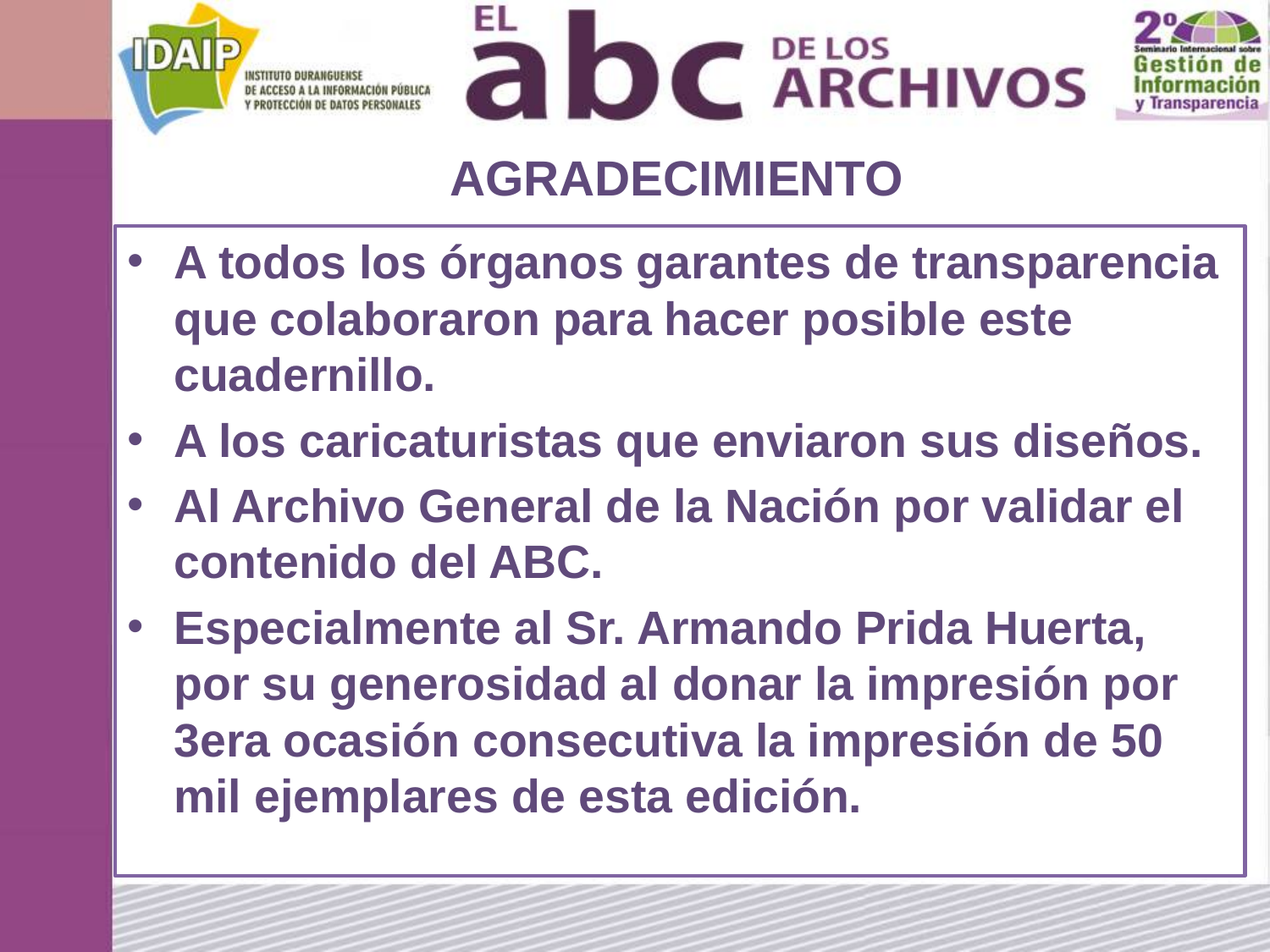

# AGRADECIMIENTO
A todos los órganos garantes de transparencia que colaboraron para hacer posible este cuadernillo.
A los caricaturistas que enviaron sus diseños.
Al Archivo General de la Nación por validar el contenido del ABC.
Especialmente al Sr. Armando Prida Huerta, por su generosidad al donar la impresión por 3era ocasión consecutiva la impresión de 50 mil ejemplares de esta edición.